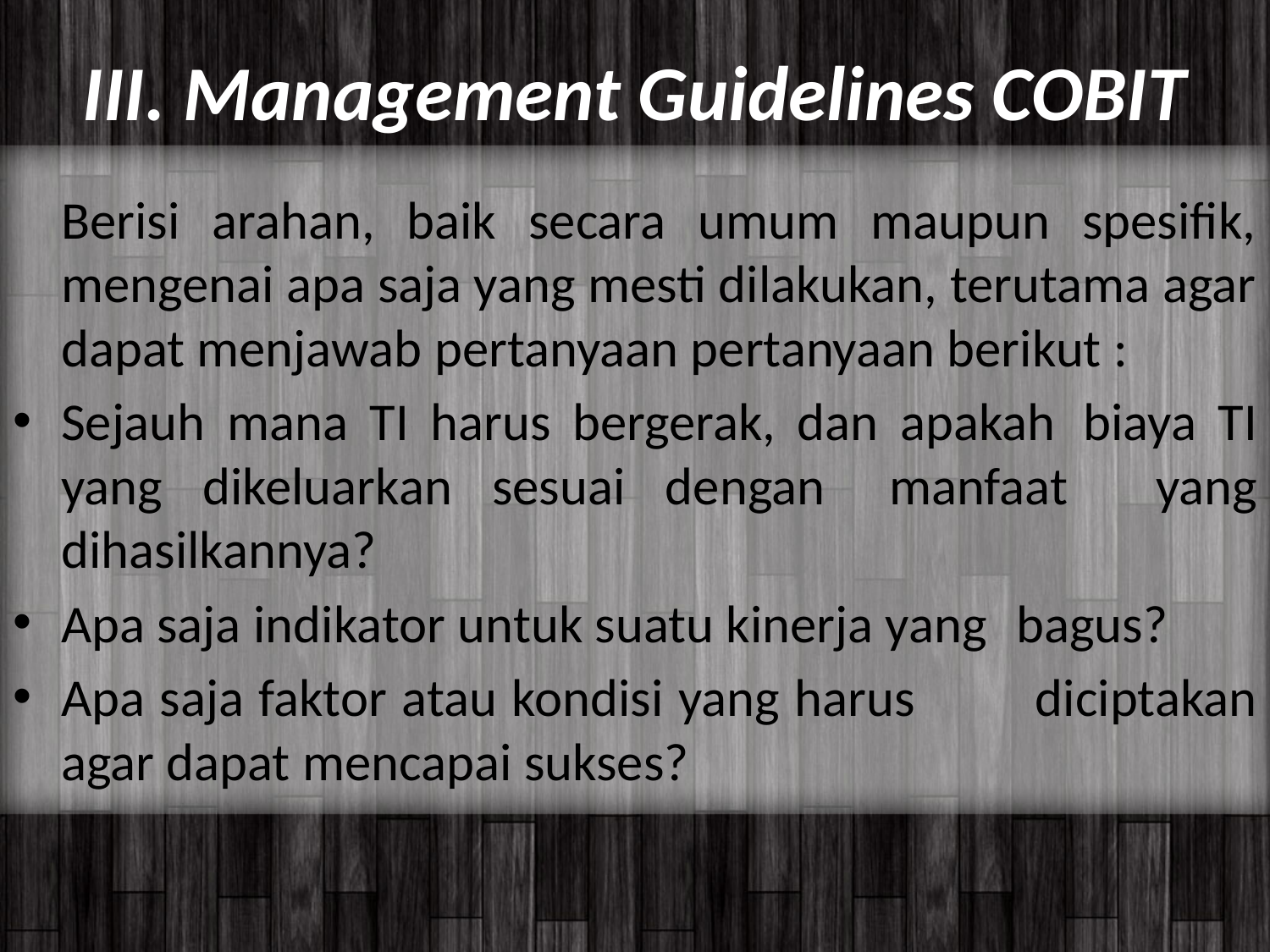

# III. Management Guidelines COBIT
	Berisi arahan, baik secara umum maupun spesifik, mengenai apa saja yang mesti dilakukan, terutama agar dapat menjawab pertanyaan pertanyaan berikut :
Sejauh mana TI harus bergerak, dan apakah 	biaya TI yang dikeluarkan sesuai dengan 	manfaat 	yang dihasilkannya?
Apa saja indikator untuk suatu kinerja yang 	bagus?
Apa saja faktor atau kondisi yang harus 	diciptakan agar dapat mencapai sukses?